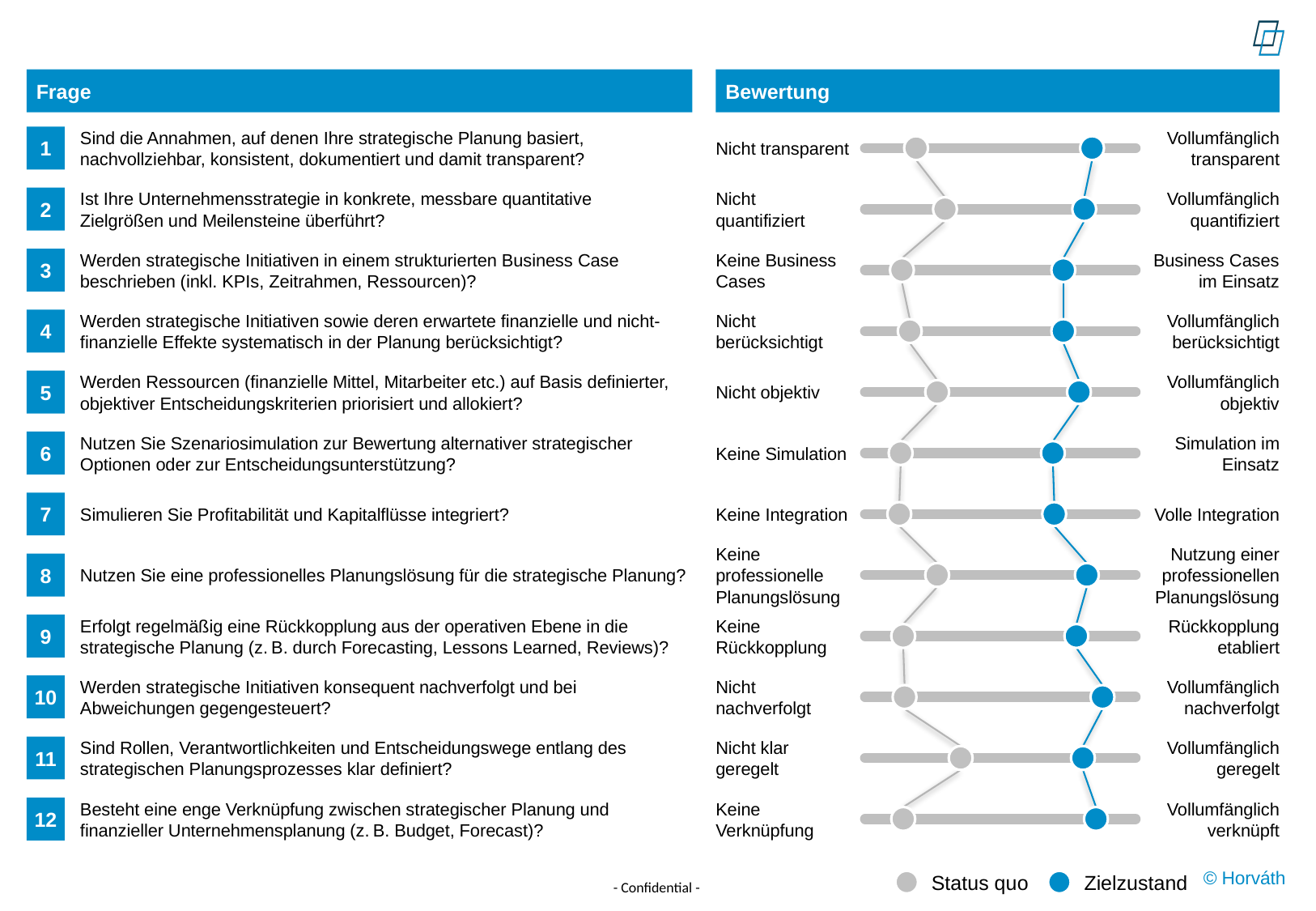

Frage
Bewertung
1
Sind die Annahmen, auf denen Ihre strategische Planung basiert, nachvollziehbar, konsistent, dokumentiert und damit transparent?
Nicht transparent
Vollumfänglich transparent

2
Ist Ihre Unternehmensstrategie in konkrete, messbare quantitative Zielgrößen und Meilensteine überführt?
Nicht quantifiziert
Vollumfänglich quantifiziert

3
Werden strategische Initiativen in einem strukturierten Business Case beschrieben (inkl. KPIs, Zeitrahmen, Ressourcen)?
Keine Business Cases
Business Cases im Einsatz

4
Werden strategische Initiativen sowie deren erwartete finanzielle und nicht-finanzielle Effekte systematisch in der Planung berücksichtigt?
Nicht berücksichtigt
Vollumfänglich berücksichtigt

5
Werden Ressourcen (finanzielle Mittel, Mitarbeiter etc.) auf Basis definierter, objektiver Entscheidungskriterien priorisiert und allokiert?
Vollumfänglich objektiv

Nicht objektiv
6
Nutzen Sie Szenariosimulation zur Bewertung alternativer strategischer Optionen oder zur Entscheidungsunterstützung?
Simulation im Einsatz

Keine Simulation
Keine Integration
7

Simulieren Sie Profitabilität und Kapitalflüsse integriert?
Volle Integration
Keine professionelle Planungslösung
Nutzung einer professionellen Planungslösung
8
Nutzen Sie eine professionelles Planungslösung für die strategische Planung?

9
Erfolgt regelmäßig eine Rückkopplung aus der operativen Ebene in die strategische Planung (z. B. durch Forecasting, Lessons Learned, Reviews)?
Keine Rückkopplung
Rückkopplung etabliert

10
Werden strategische Initiativen konsequent nachverfolgt und bei Abweichungen gegengesteuert?
Nicht nachverfolgt
Vollumfänglich nachverfolgt

11
Sind Rollen, Verantwortlichkeiten und Entscheidungswege entlang des strategischen Planungsprozesses klar definiert?
Nicht klar geregelt
Vollumfänglich geregelt

12
Besteht eine enge Verknüpfung zwischen strategischer Planung und finanzieller Unternehmensplanung (z. B. Budget, Forecast)?
Keine Verknüpfung
Vollumfänglich verknüpft

Status quo
Zielzustand

2